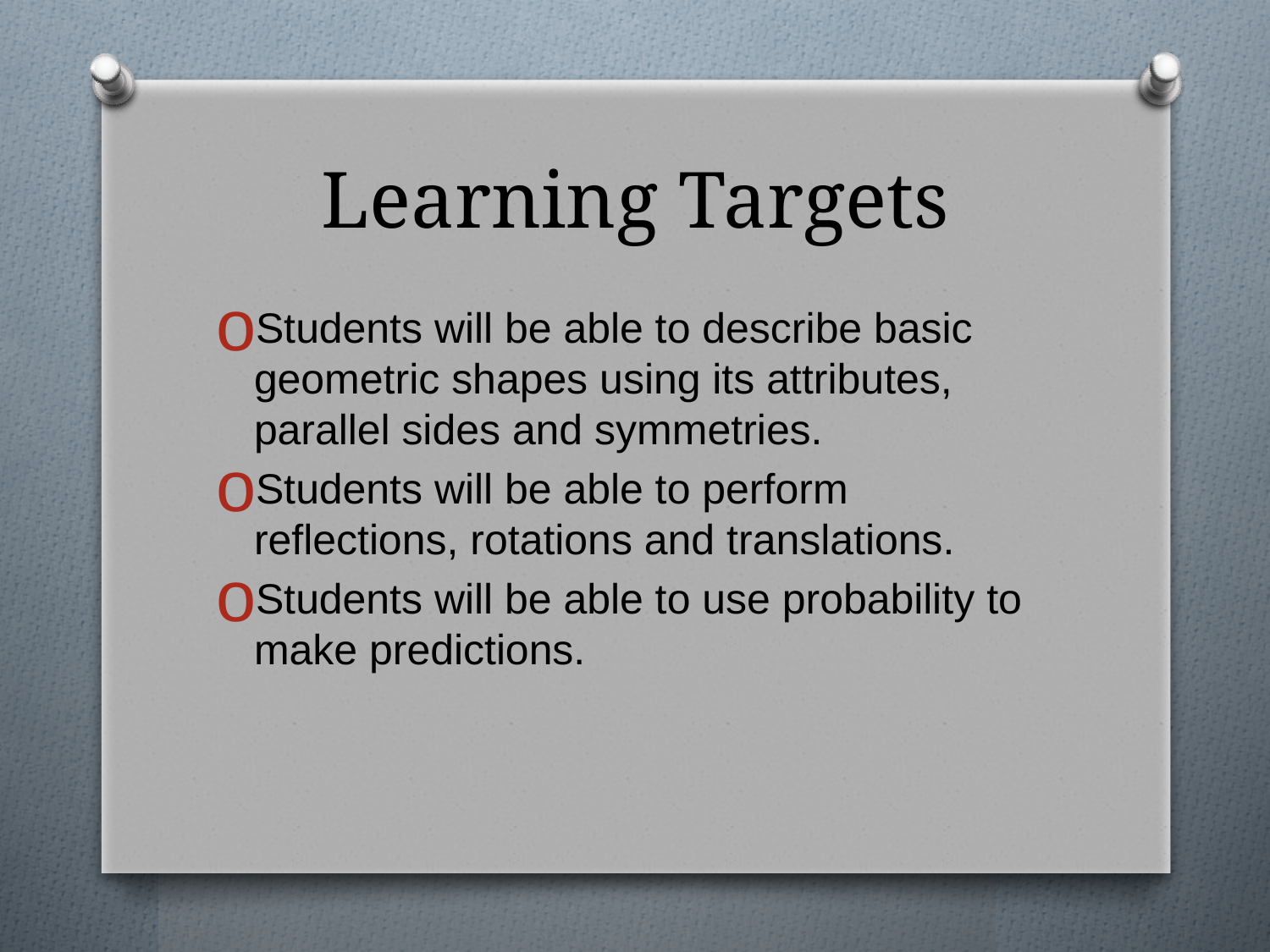

# Learning Targets
Students will be able to describe basic geometric shapes using its attributes, parallel sides and symmetries.
Students will be able to perform reflections, rotations and translations.
Students will be able to use probability to make predictions.